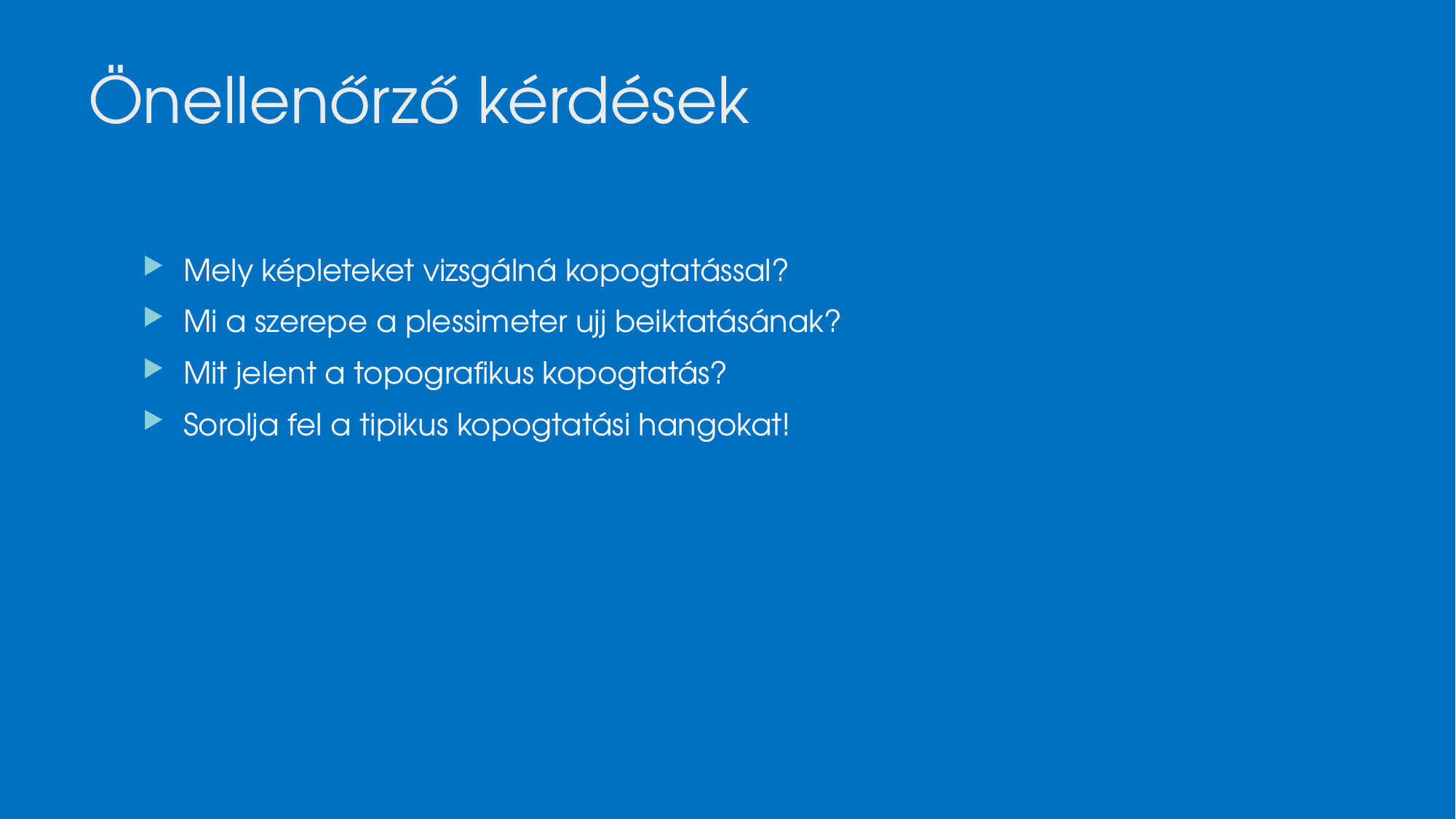

# Önellenőrző kérdések
Mely képleteket vizsgálná kopogtatással?
Mi a szerepe a plessimeter ujj beiktatásának?
Mit jelent a topografikus kopogtatás?
Sorolja fel a tipikus kopogtatási hangokat!